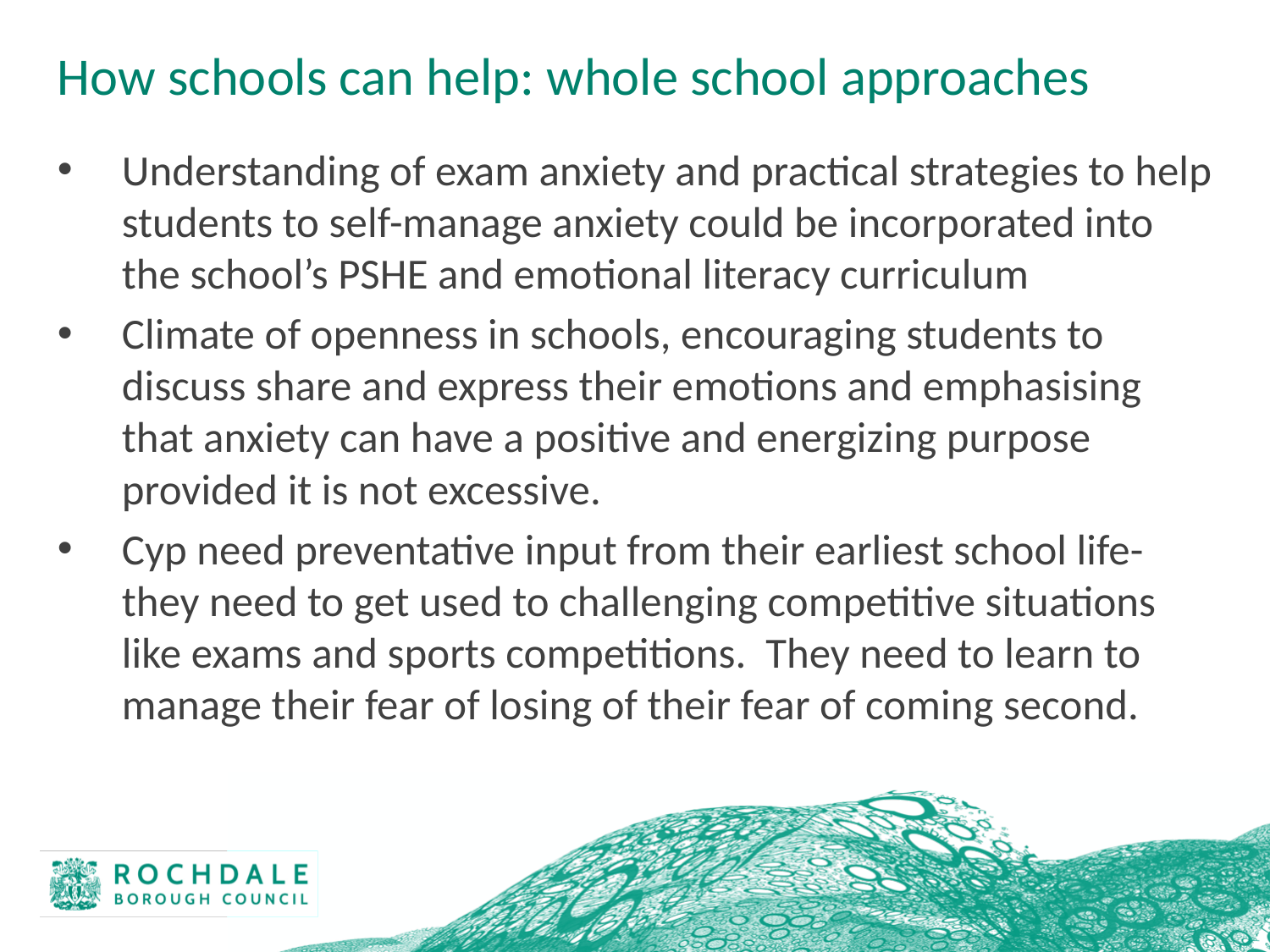

# How schools can help: whole school approaches
Understanding of exam anxiety and practical strategies to help students to self-manage anxiety could be incorporated into the school’s PSHE and emotional literacy curriculum
Climate of openness in schools, encouraging students to discuss share and express their emotions and emphasising that anxiety can have a positive and energizing purpose provided it is not excessive.
Cyp need preventative input from their earliest school life-they need to get used to challenging competitive situations like exams and sports competitions.  They need to learn to manage their fear of losing of their fear of coming second.